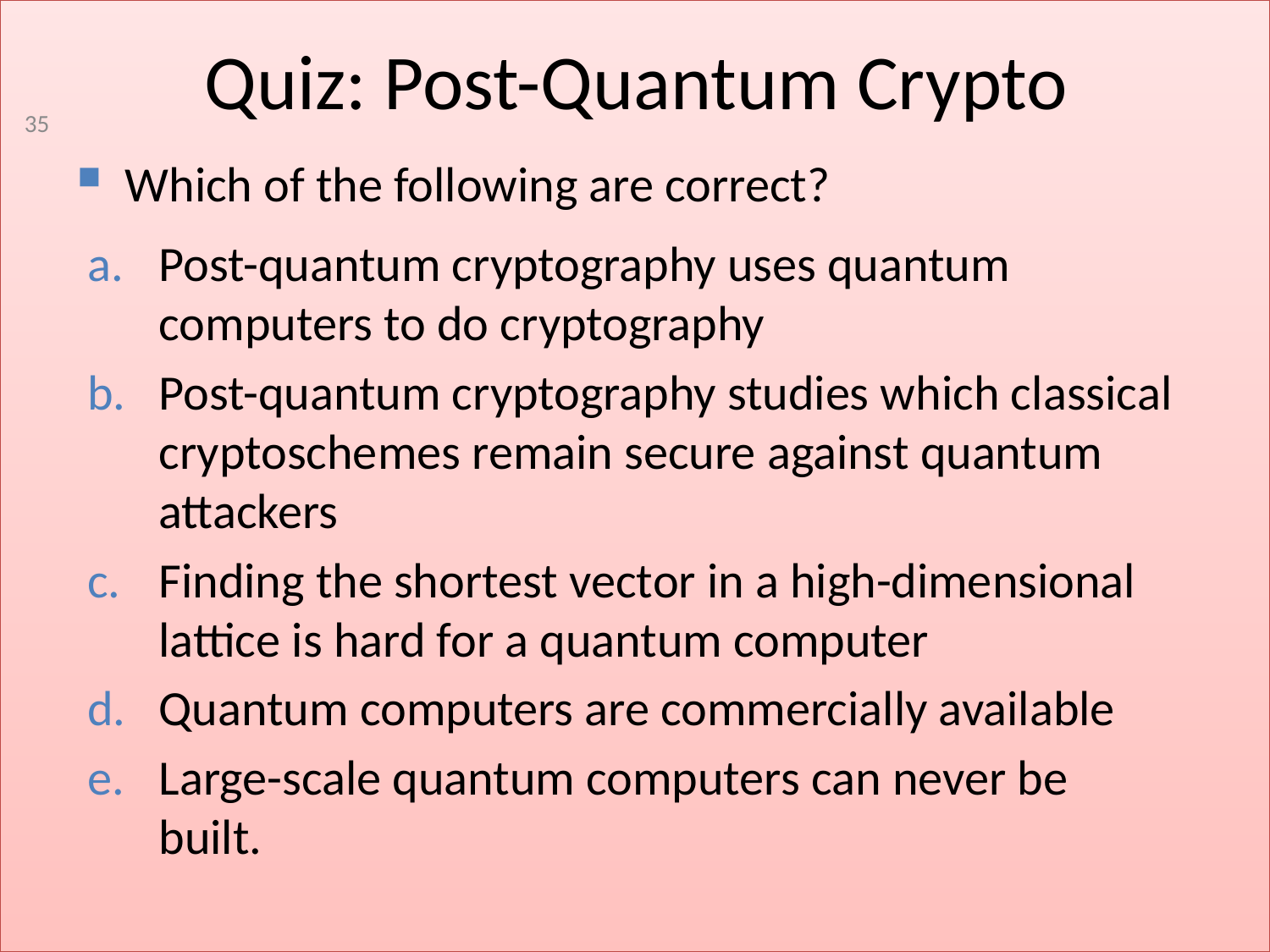

# Quiz: Post-Quantum Crypto
35
Which of the following are correct?

Post-quantum cryptography uses quantum computers to do cryptography
Post-quantum cryptography studies which classical cryptoschemes remain secure against quantum attackers
Finding the shortest vector in a high-dimensional lattice is hard for a quantum computer
Quantum computers are commercially available
Large-scale quantum computers can never be built.